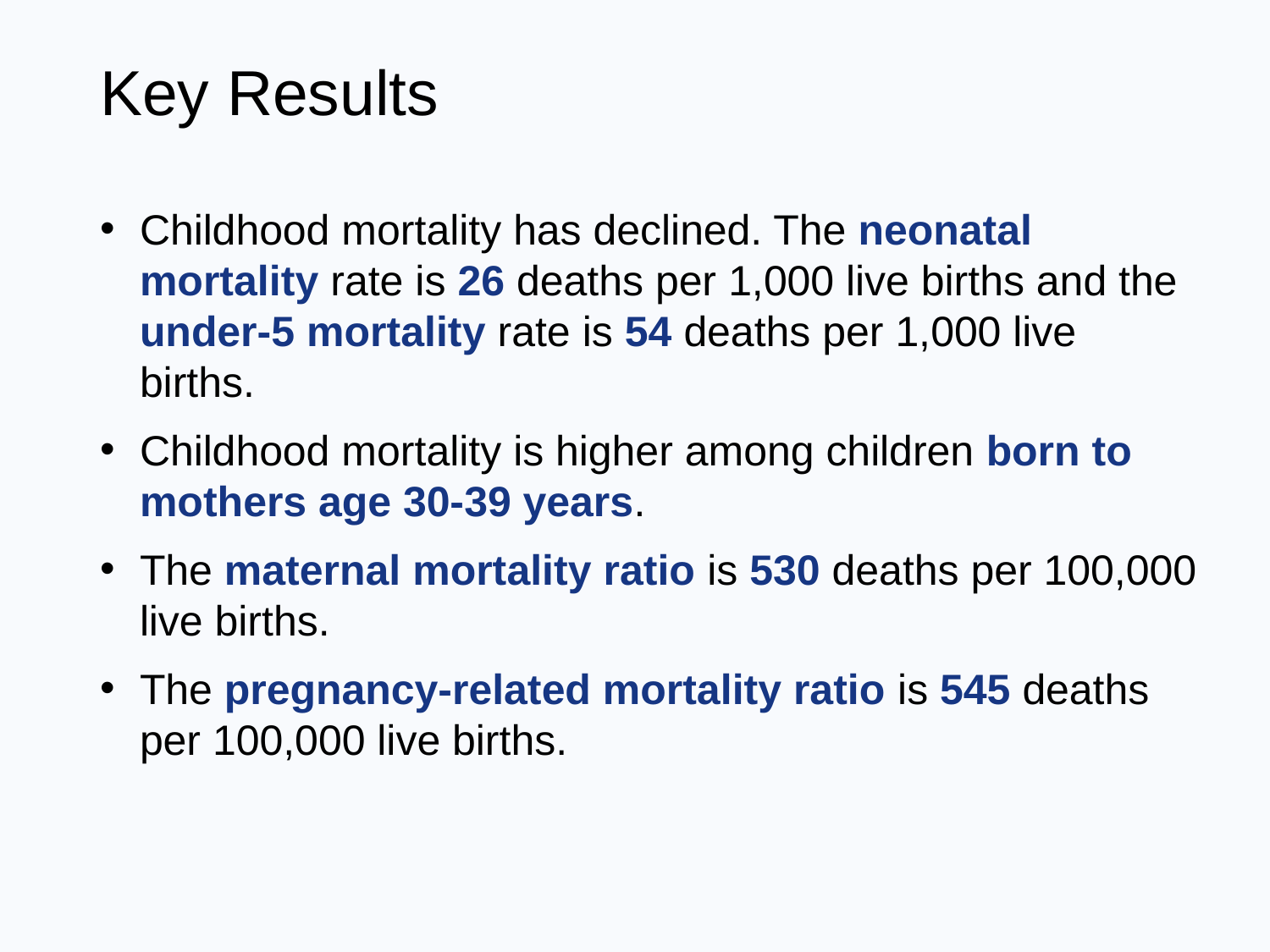

# Key Results
Childhood mortality has declined. The neonatal mortality rate is 26 deaths per 1,000 live births and the under-5 mortality rate is 54 deaths per 1,000 live births.
Childhood mortality is higher among children born to mothers age 30-39 years.
The maternal mortality ratio is 530 deaths per 100,000 live births.
The pregnancy-related mortality ratio is 545 deaths per 100,000 live births.